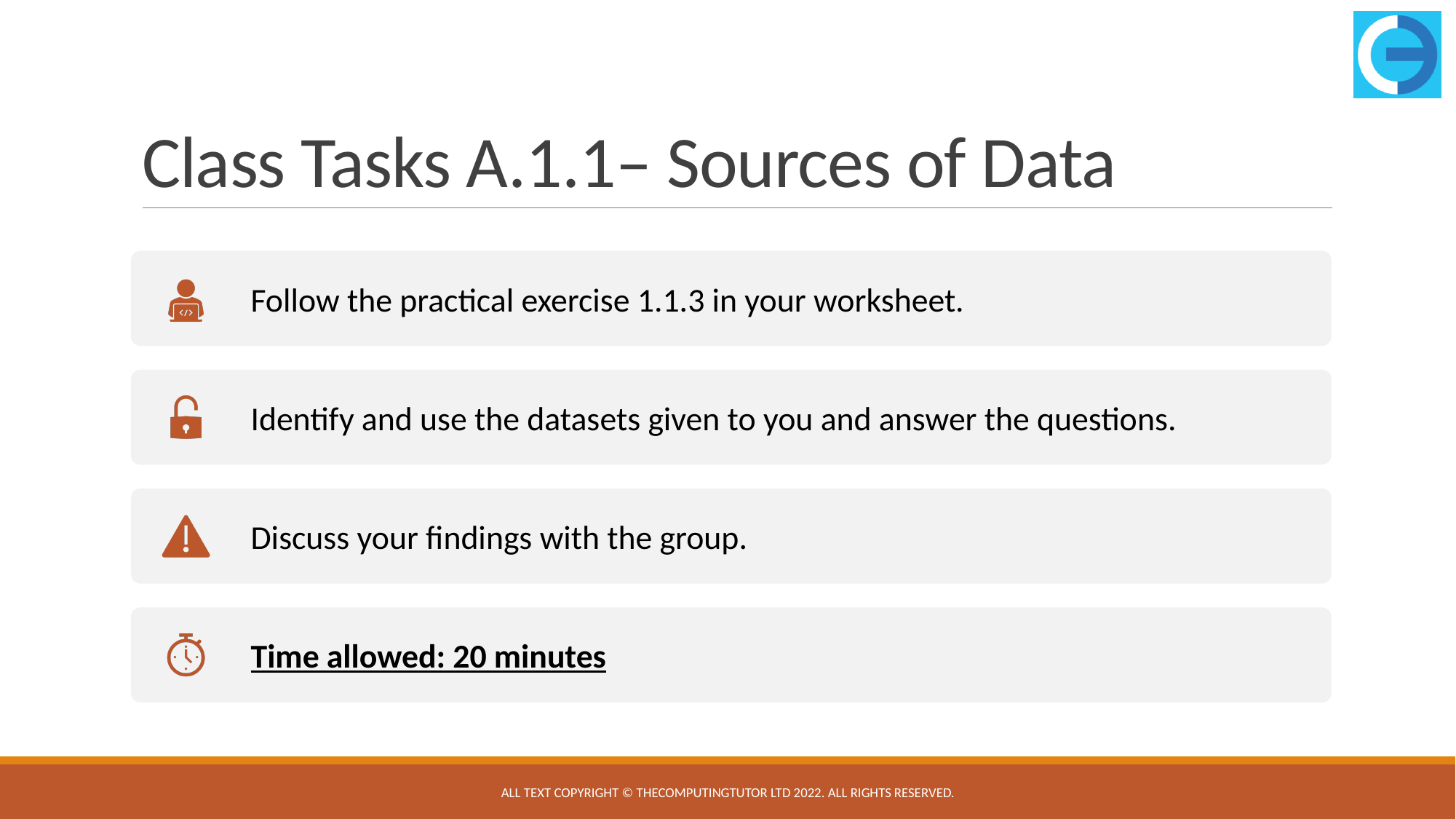

# Class Tasks A.1.1– Sources of Data
Follow the practical exercise 1.1.3 in your worksheet.
Identify and use the datasets given to you and answer the questions.
Discuss your findings with the group.
Time allowed: 20 minutes
All text copyright © TheComputingTutor Ltd 2022. All rights Reserved.